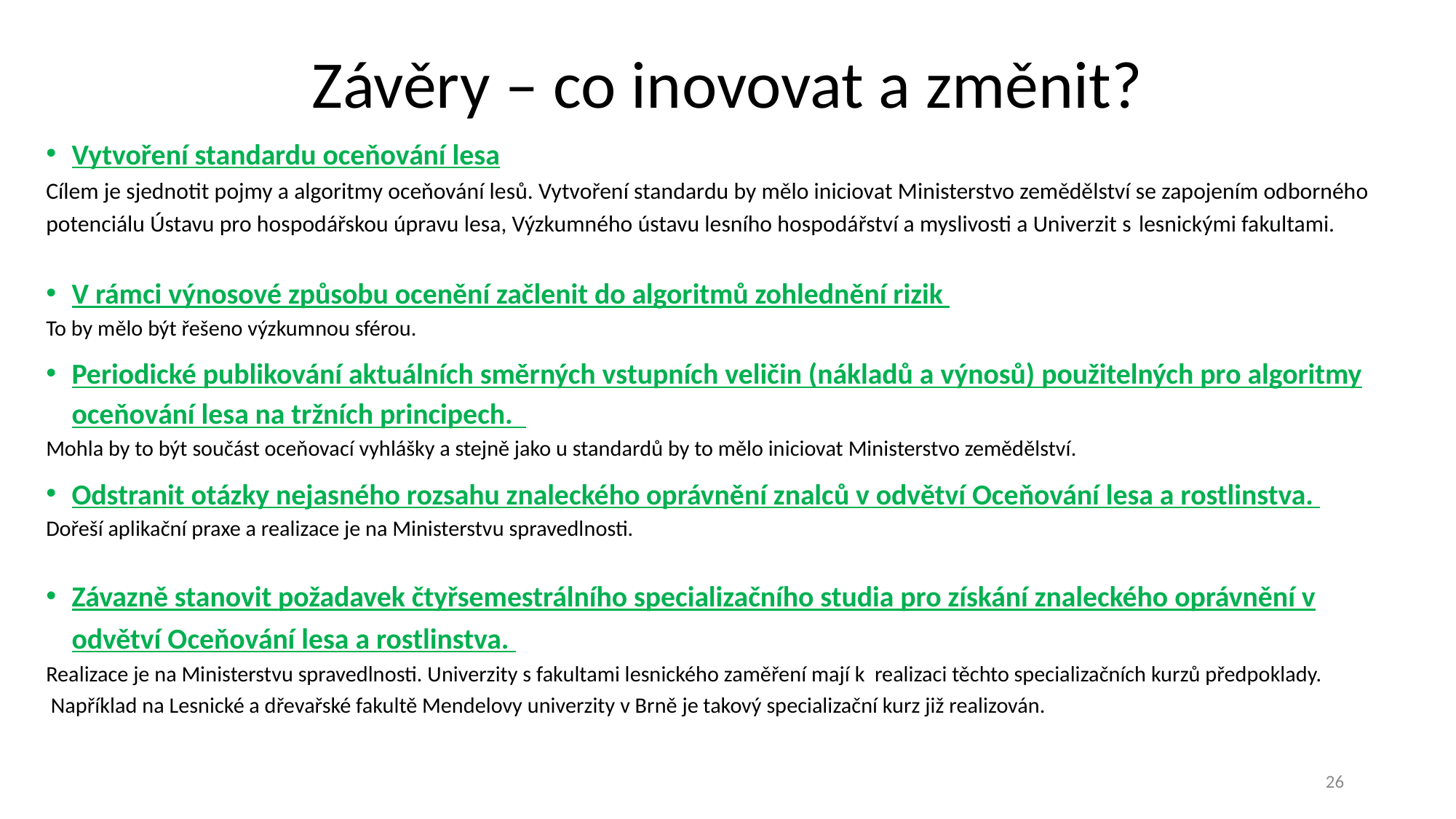

# Závěry – co inovovat a změnit?
Vytvoření standardu oceňování lesa
Cílem je sjednotit pojmy a algoritmy oceňování lesů. Vytvoření standardu by mělo iniciovat Ministerstvo zemědělství se zapojením odborného potenciálu Ústavu pro hospodářskou úpravu lesa, Výzkumného ústavu lesního hospodářství a myslivosti a Univerzit s lesnickými fakultami.

V rámci výnosové způsobu ocenění začlenit do algoritmů zohlednění rizik
To by mělo být řešeno výzkumnou sférou.
Periodické publikování aktuálních směrných vstupních veličin (nákladů a výnosů) použitelných pro algoritmy oceňování lesa na tržních principech.
Mohla by to být součást oceňovací vyhlášky a stejně jako u standardů by to mělo iniciovat Ministerstvo zemědělství.
Odstranit otázky nejasného rozsahu znaleckého oprávnění znalců v odvětví Oceňování lesa a rostlinstva.
Dořeší aplikační praxe a realizace je na Ministerstvu spravedlnosti.

Závazně stanovit požadavek čtyřsemestrálního specializačního studia pro získání znaleckého oprávnění v odvětví Oceňování lesa a rostlinstva.
Realizace je na Ministerstvu spravedlnosti. Univerzity s fakultami lesnického zaměření mají k  realizaci těchto specializačních kurzů předpoklady.
 Například na Lesnické a dřevařské fakultě Mendelovy univerzity v Brně je takový specializační kurz již realizován.

26